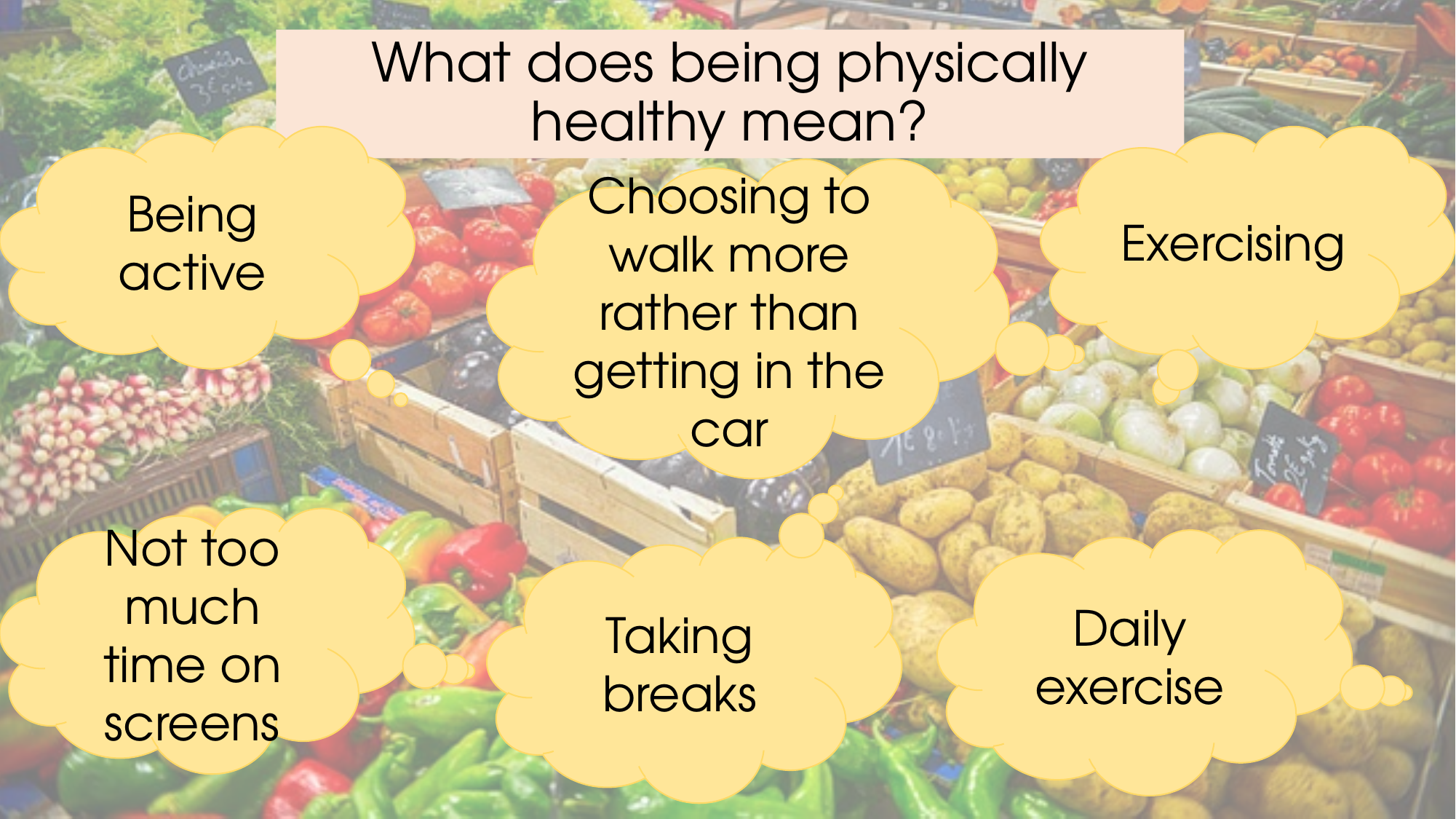

What does being physically healthy mean?
Exercising
Being active
Choosing to walk more rather than getting in the car
Not too much time on screens
Daily exercise
Taking breaks